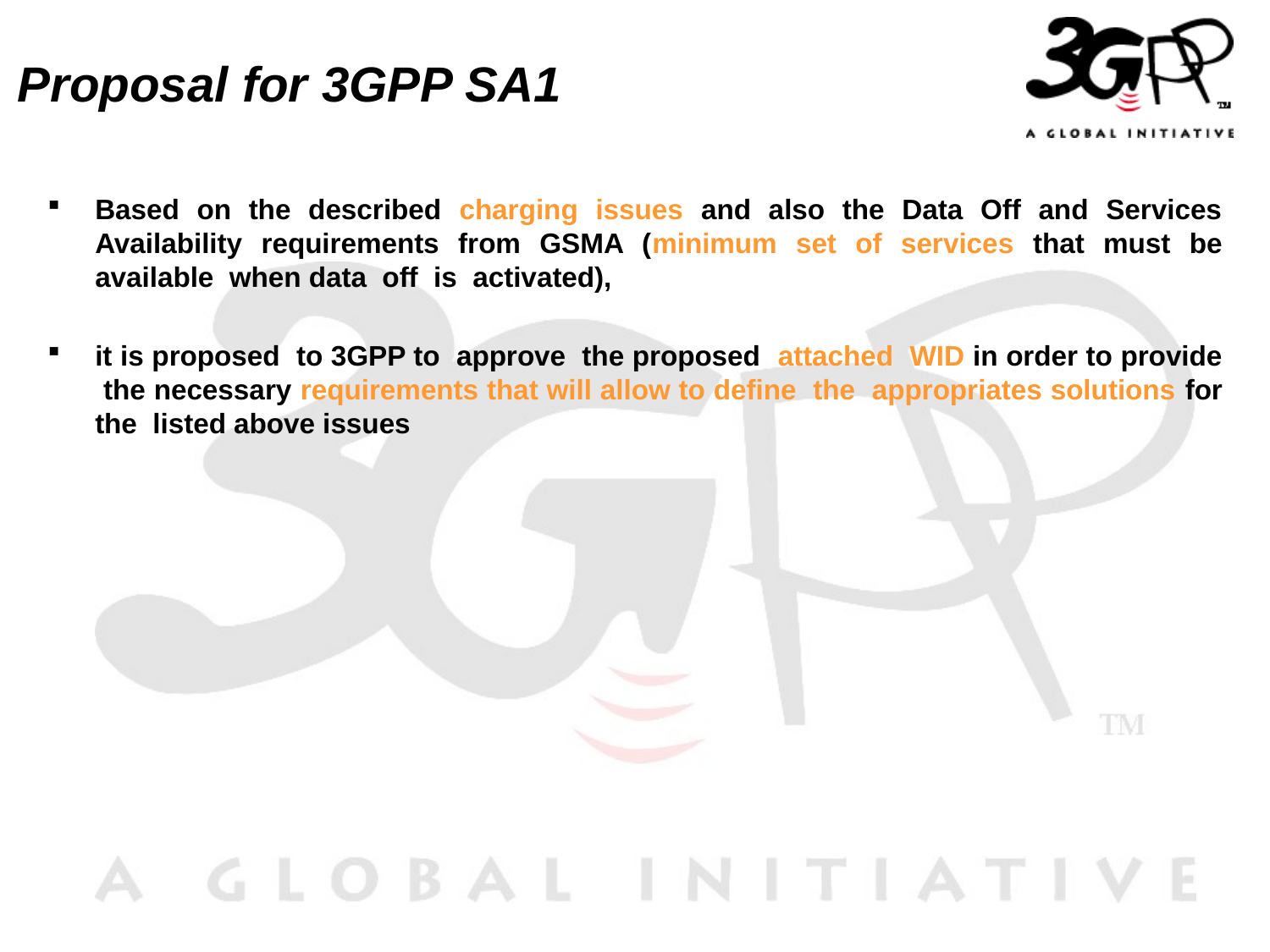

# Proposal for 3GPP SA1

Based on the described charging issues and also the Data Off and Services Availability requirements from GSMA (minimum set of services that must be available  when data  off  is  activated),

it is proposed  to 3GPP to  approve  the proposed  attached  WID in order to provide  the necessary requirements that will allow to define  the  appropriates solutions for the  listed above issues